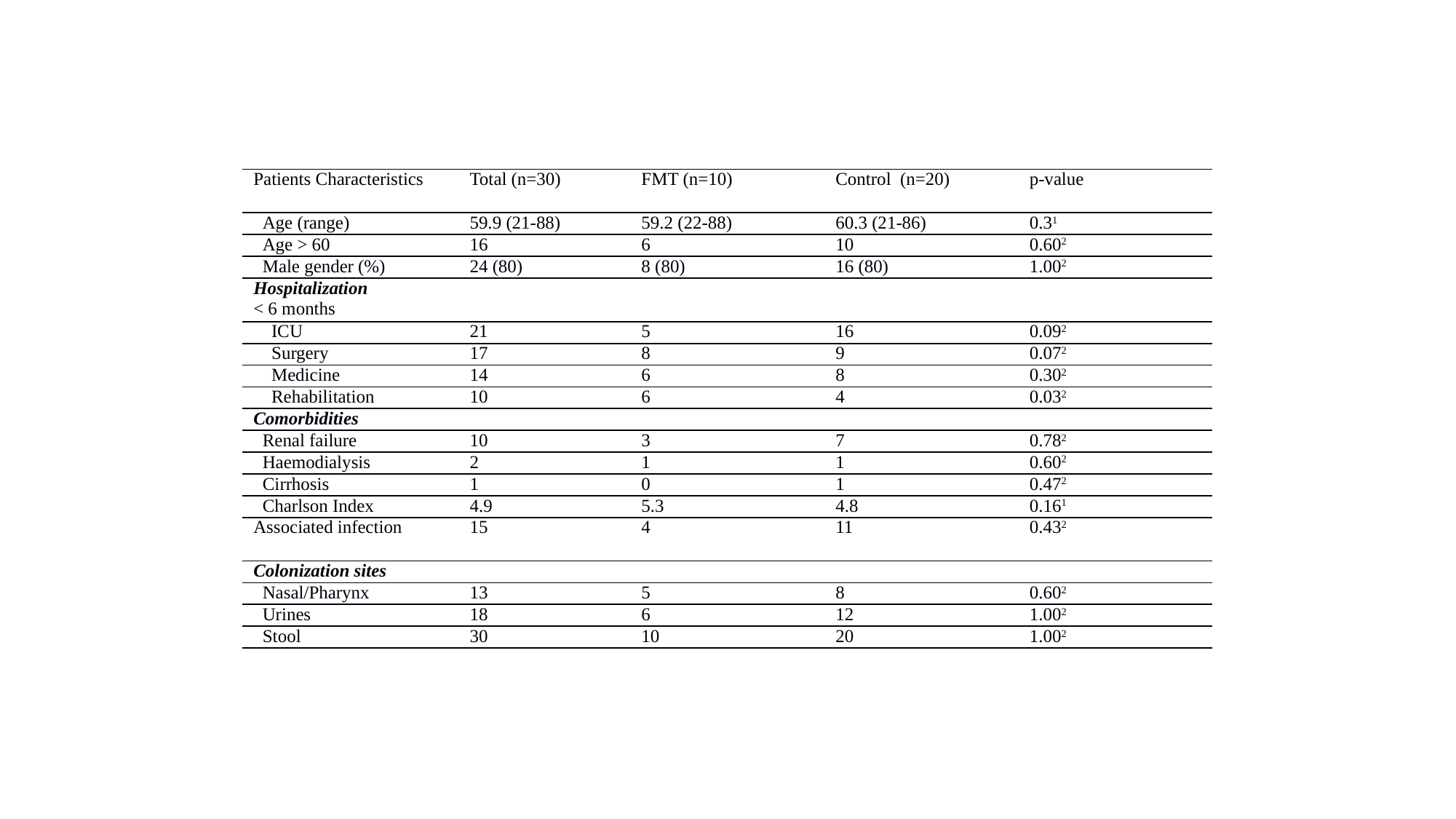

| Patients Characteristics | Total (n=30) | FMT (n=10) | Control (n=20) | p-value |
| --- | --- | --- | --- | --- |
| Age (range) | 59.9 (21-88) | 59.2 (22-88) | 60.3 (21-86) | 0.31 |
| Age > 60 | 16 | 6 | 10 | 0.602 |
| Male gender (%) | 24 (80) | 8 (80) | 16 (80) | 1.002 |
| Hospitalization < 6 months |  |  |  |  |
| ICU | 21 | 5 | 16 | 0.092 |
| Surgery | 17 | 8 | 9 | 0.072 |
| Medicine | 14 | 6 | 8 | 0.302 |
| Rehabilitation | 10 | 6 | 4 | 0.032 |
| Comorbidities |  |  |  |  |
| Renal failure | 10 | 3 | 7 | 0.782 |
| Haemodialysis | 2 | 1 | 1 | 0.602 |
| Cirrhosis | 1 | 0 | 1 | 0.472 |
| Charlson Index | 4.9 | 5.3 | 4.8 | 0.161 |
| Associated infection | 15 | 4 | 11 | 0.432 |
| Colonization sites |  |  |  |  |
| Nasal/Pharynx | 13 | 5 | 8 | 0.602 |
| Urines | 18 | 6 | 12 | 1.002 |
| Stool | 30 | 10 | 20 | 1.002 |